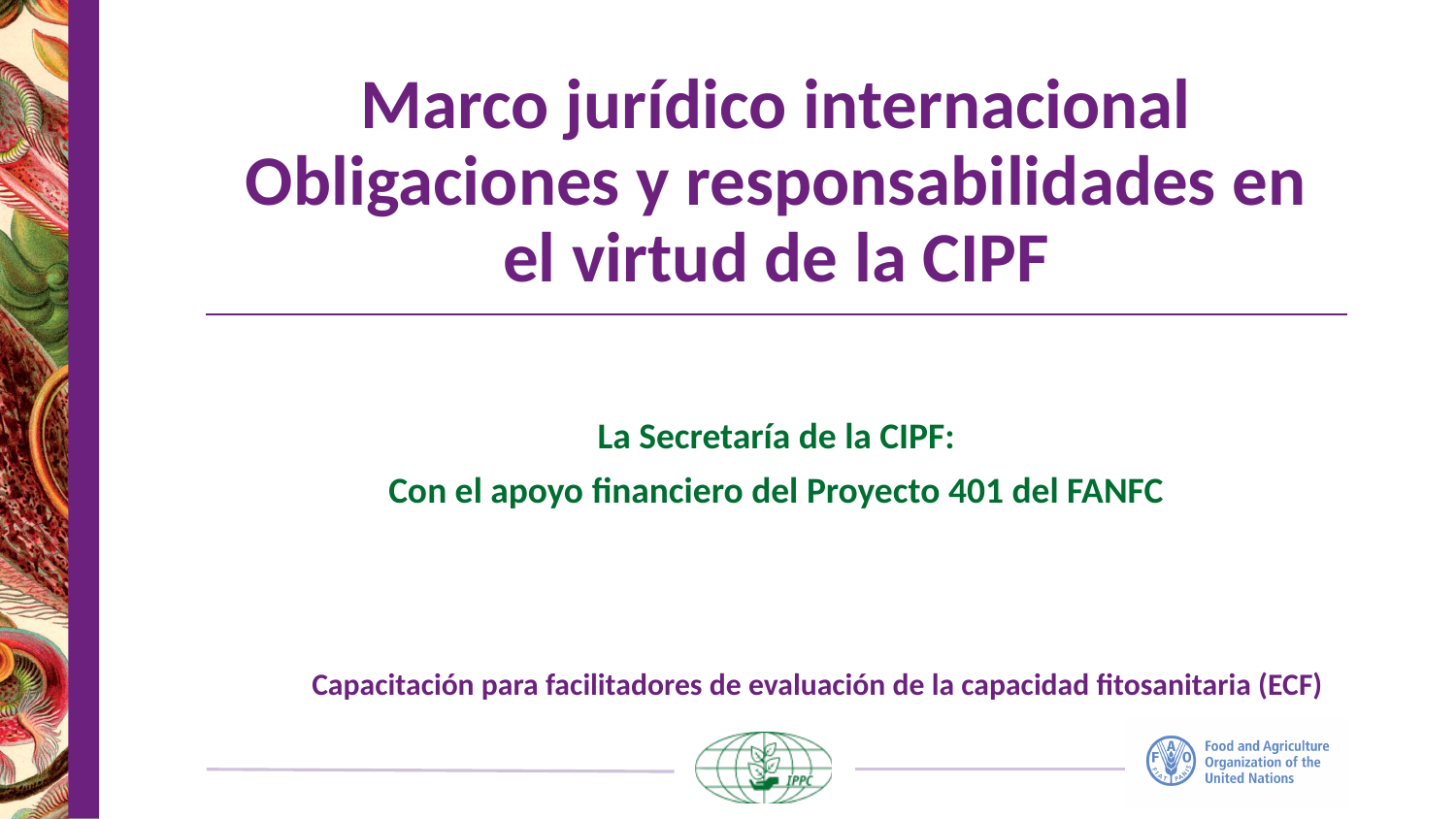

# Marco jurídico internacional Obligaciones y responsabilidades en el virtud de la CIPF

La Secretaría de la CIPF:
Con el apoyo financiero del Proyecto 401 del FANFC

Capacitación para facilitadores de evaluación de la capacidad fitosanitaria (ECF)